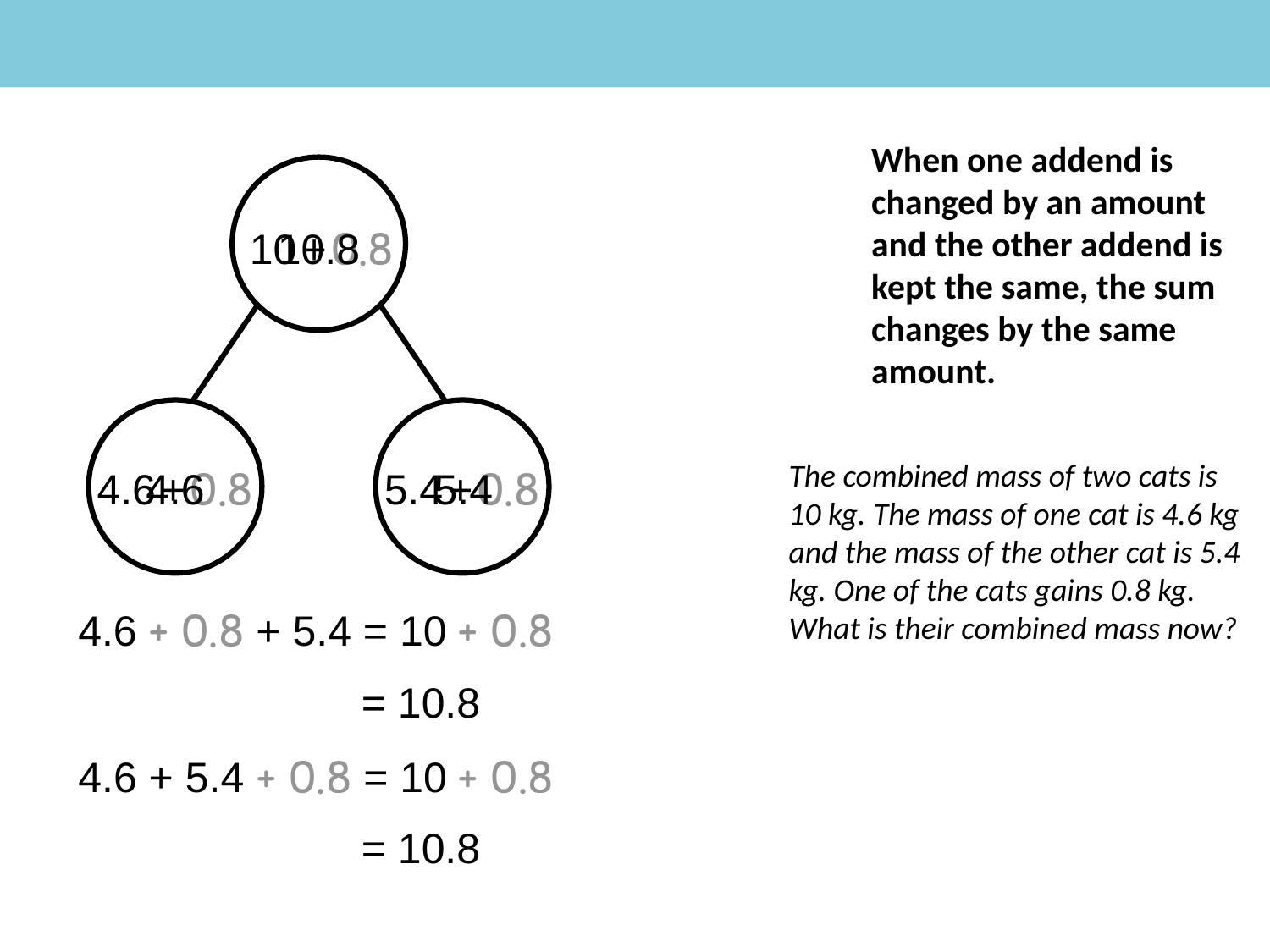

When one addend is changed by an amount and the other addend is kept the same, the sum changes by the same amount.

10
10.8
+
0.8
The combined mass of two cats is 10 kg. The mass of one cat is 4.6 kg and the mass of the other cat is 5.4 kg. One of the cats gains 0.8 kg. What is their combined mass now?
4.6
4.6
+
0.8
5.4
5.4
+
0.8
4.6 + 0.8 + 5.4 = 10 + 0.8
+ 0.8
+ 0.8
= 10.8
4.6 + 5.4 + 0.8 = 10 + 0.8
+ 0.8
+ 0.8
= 10.8